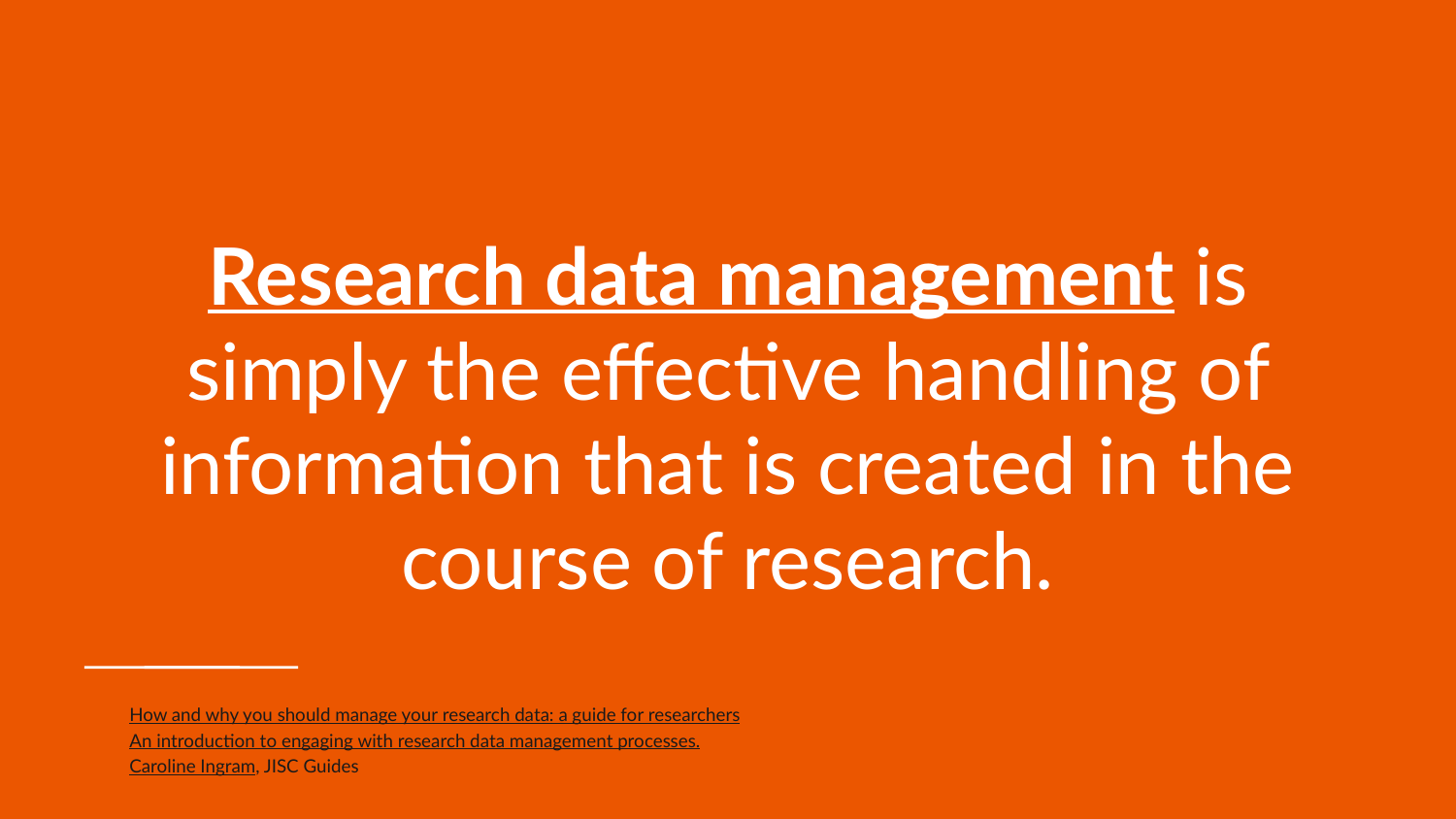

Research data management is simply the effective handling of information that is created in the course of research.
How and why you should manage your research data: a guide for researchers
An introduction to engaging with research data management processes.
Caroline Ingram, JISC Guides